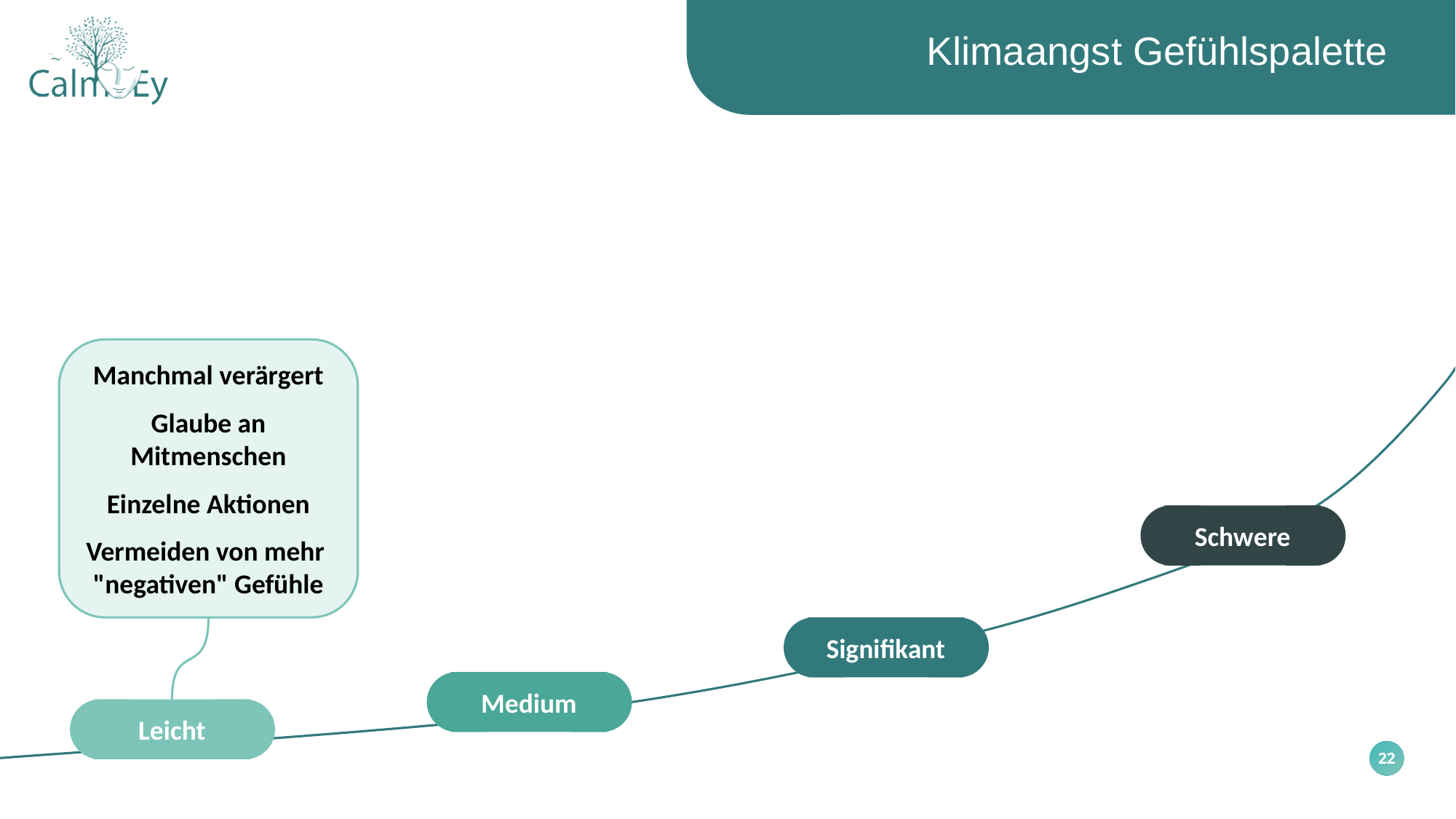

Klimaangst Gefühlspalette

Manchmal verärgert
Glaube an Mitmenschen
Einzelne Aktionen
Vermeiden von mehr
"negativen" Gefühle

Schwere

Signifikant

Medium

Leicht